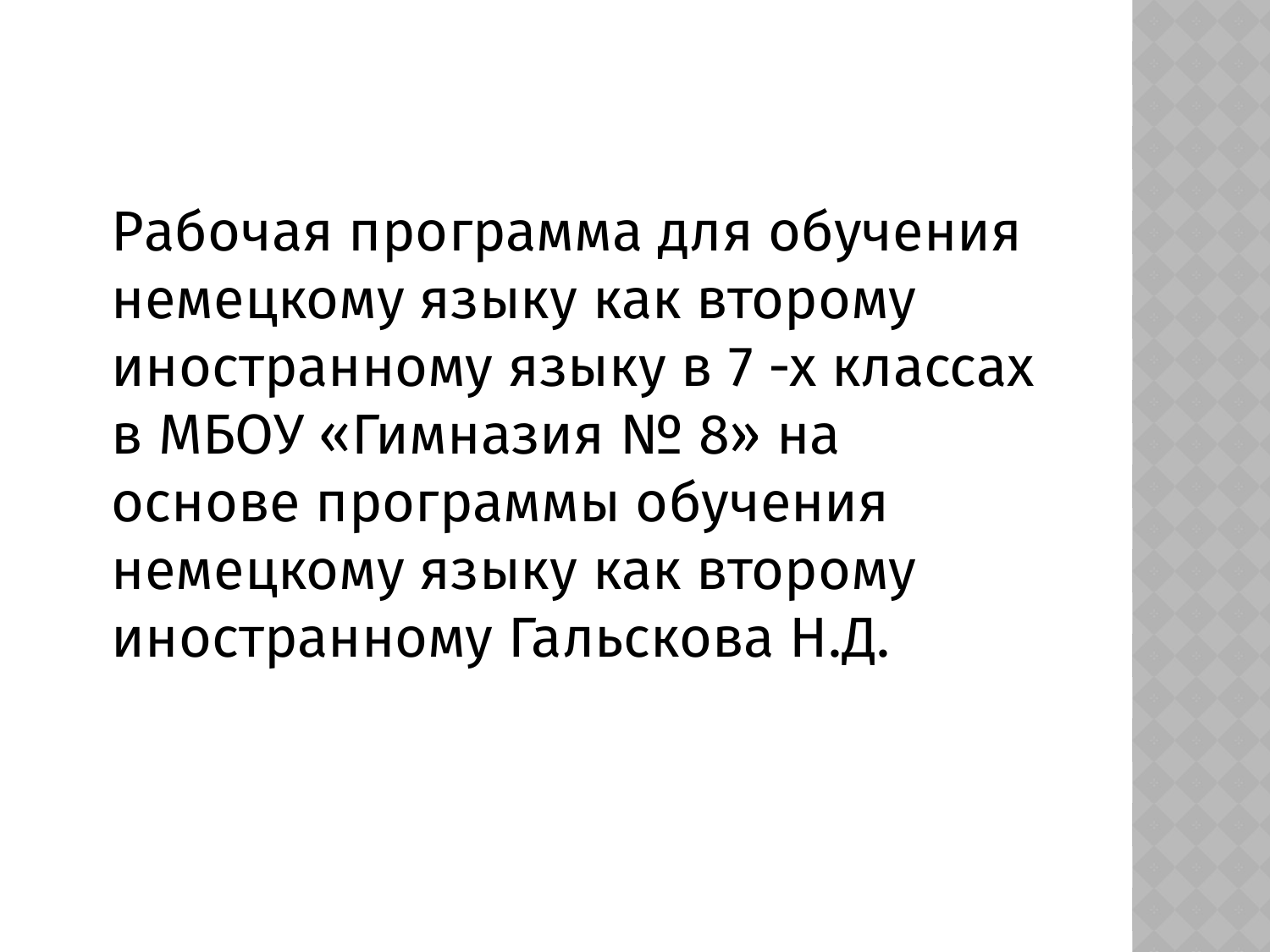

Рабочая программа для обучения немецкому языку как второму иностранному языку в 7 -х классах в МБОУ «Гимназия № 8» на основе программы обучения немецкому языку как второму иностранному Гальскова Н.Д.